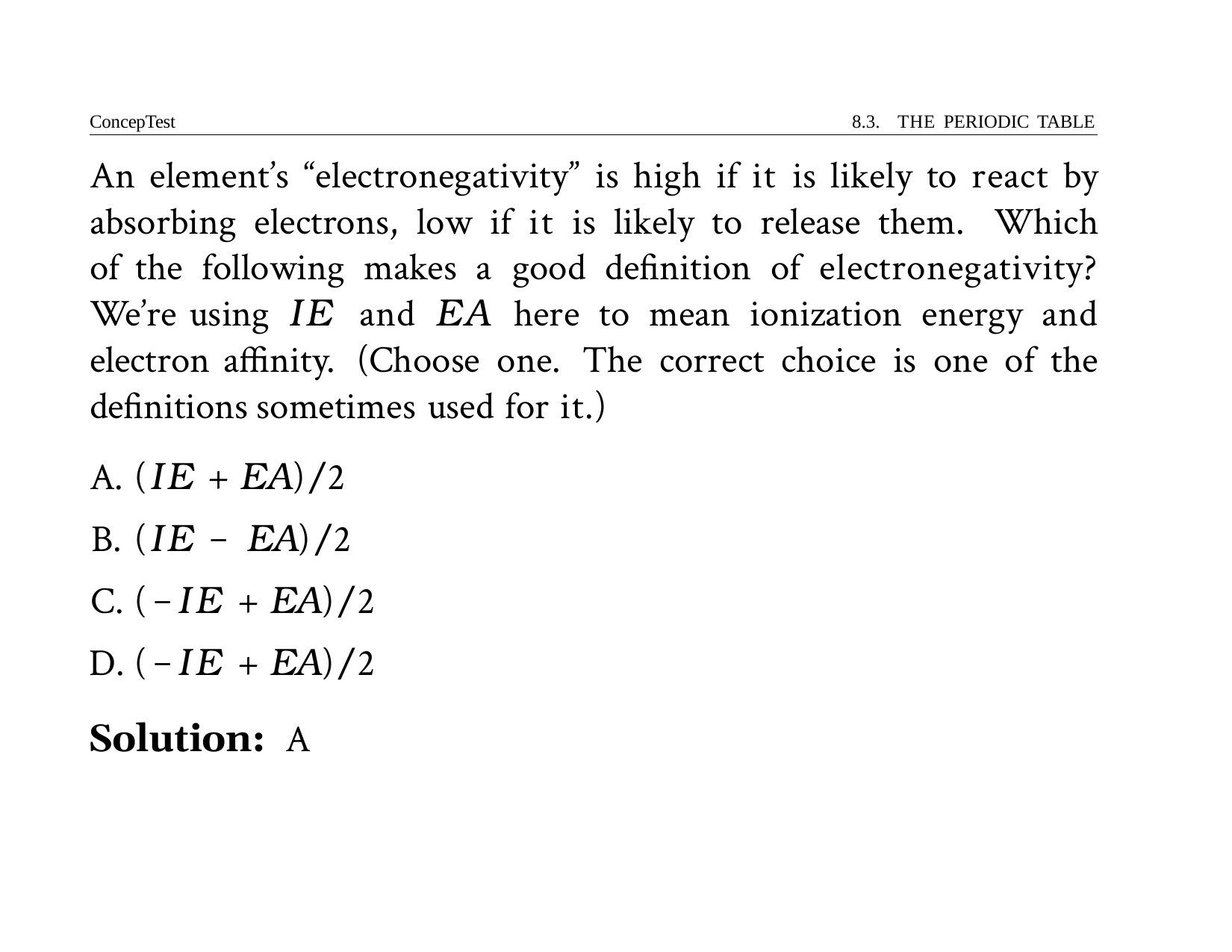

ConcepTest	8.3.  THE PERIODIC TABLE
An element’s “electronegativity” is high if it is likely to react by absorbing electrons, low if it is likely to release them.  Which of the following makes a good definition of electronegativity? We’re using IE and EA here to mean ionization energy and electron affinity. (Choose one. The correct choice is one of the definitions sometimes used for it.)
(IE + EA)/2
(IE − EA)/2
(−IE + EA)/2
(−IE + EA)/2
Solution:  A